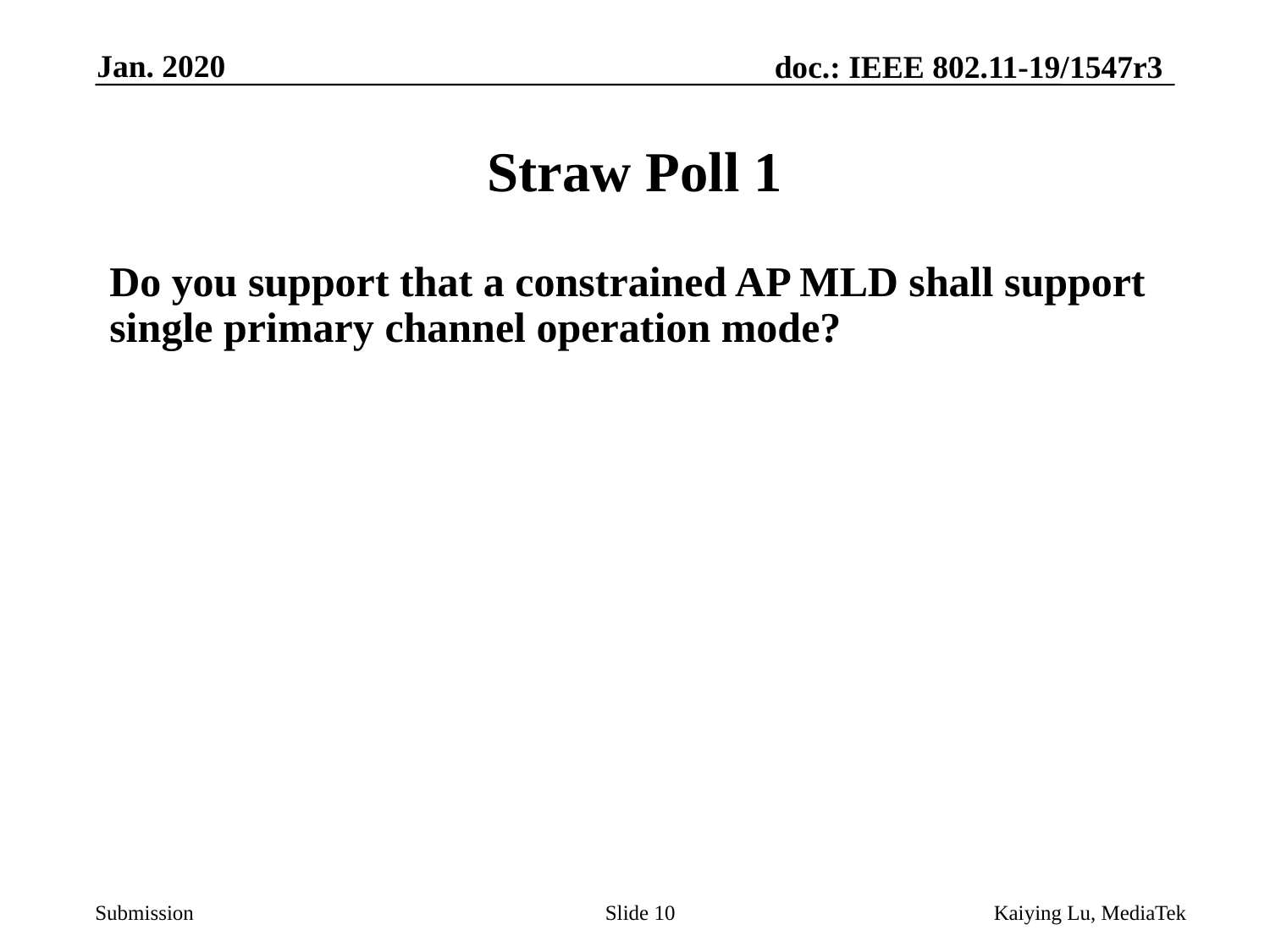

Jan. 2020
# Straw Poll 1
Do you support that a constrained AP MLD shall support single primary channel operation mode?

Slide 10
Kaiying Lu, MediaTek